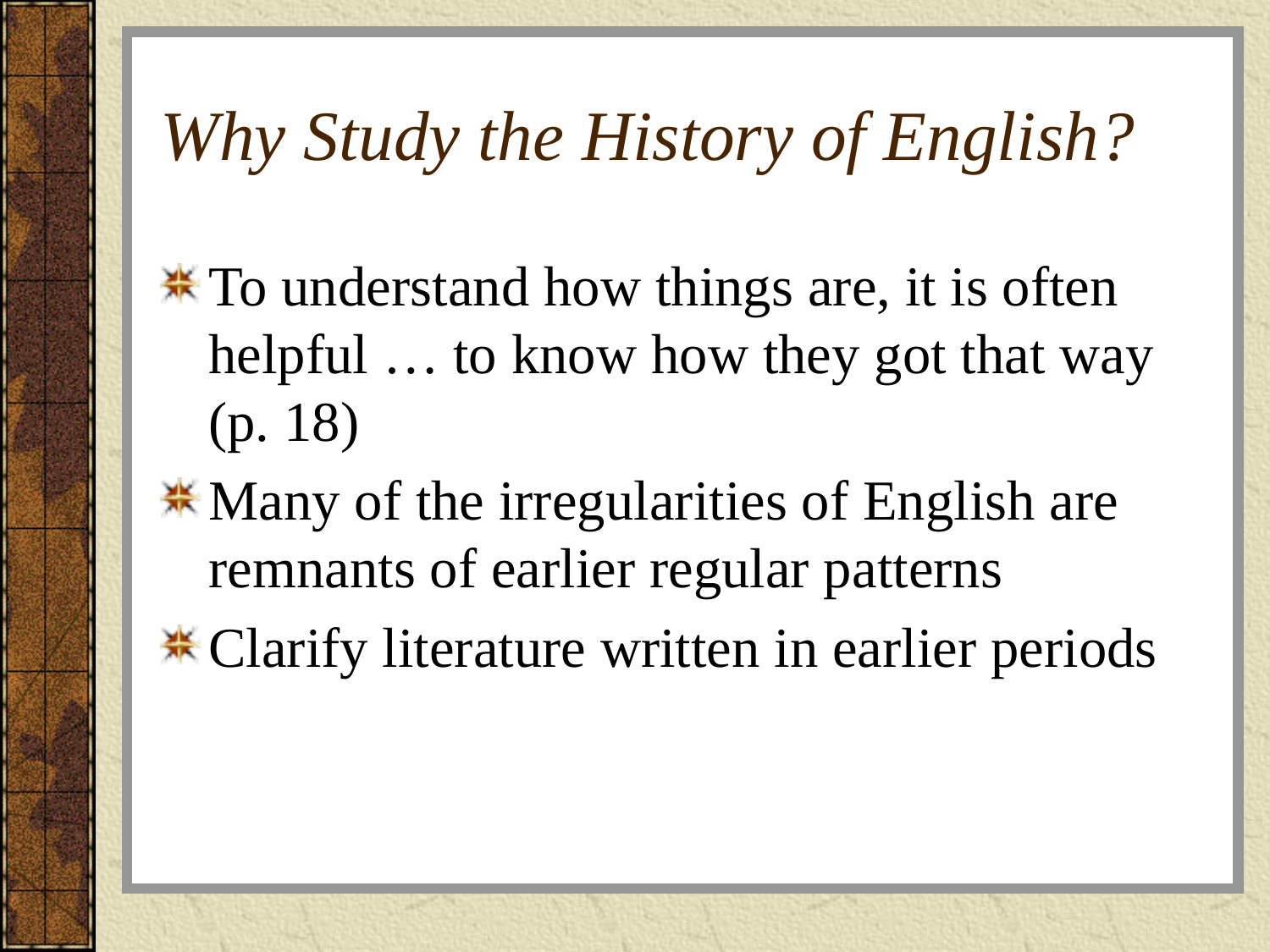

# Why Study the History of English?
To understand how things are, it is often helpful … to know how they got that way (p. 18)
Many of the irregularities of English are remnants of earlier regular patterns
Clarify literature written in earlier periods